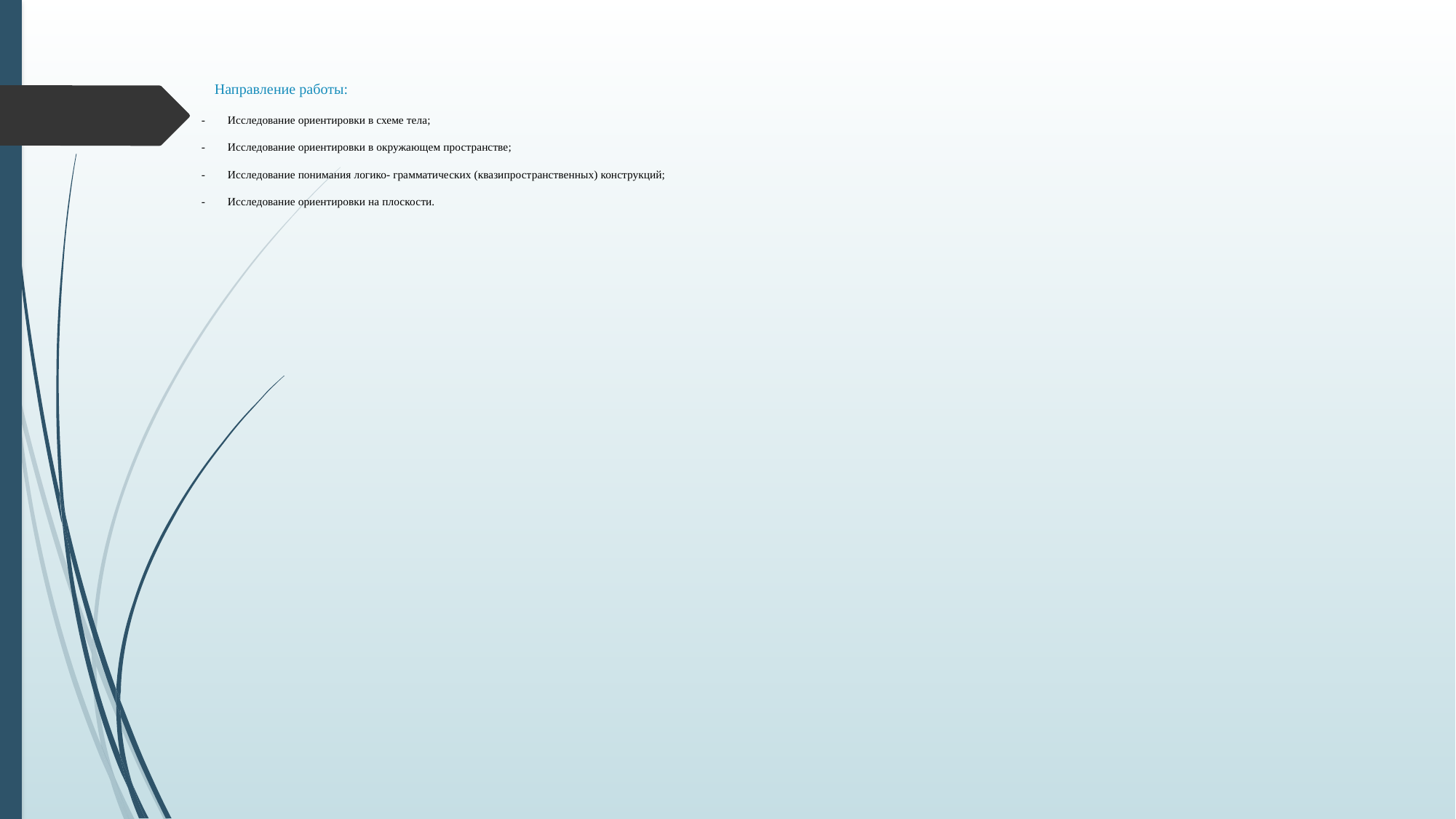

# Направление работы: -	Исследование ориентировки в схеме тела; -	Исследование ориентировки в окружающем пространстве; -	Исследование понимания логико- грамматических (квазипространственных) конструкций; -	Исследование ориентировки на плоскости.